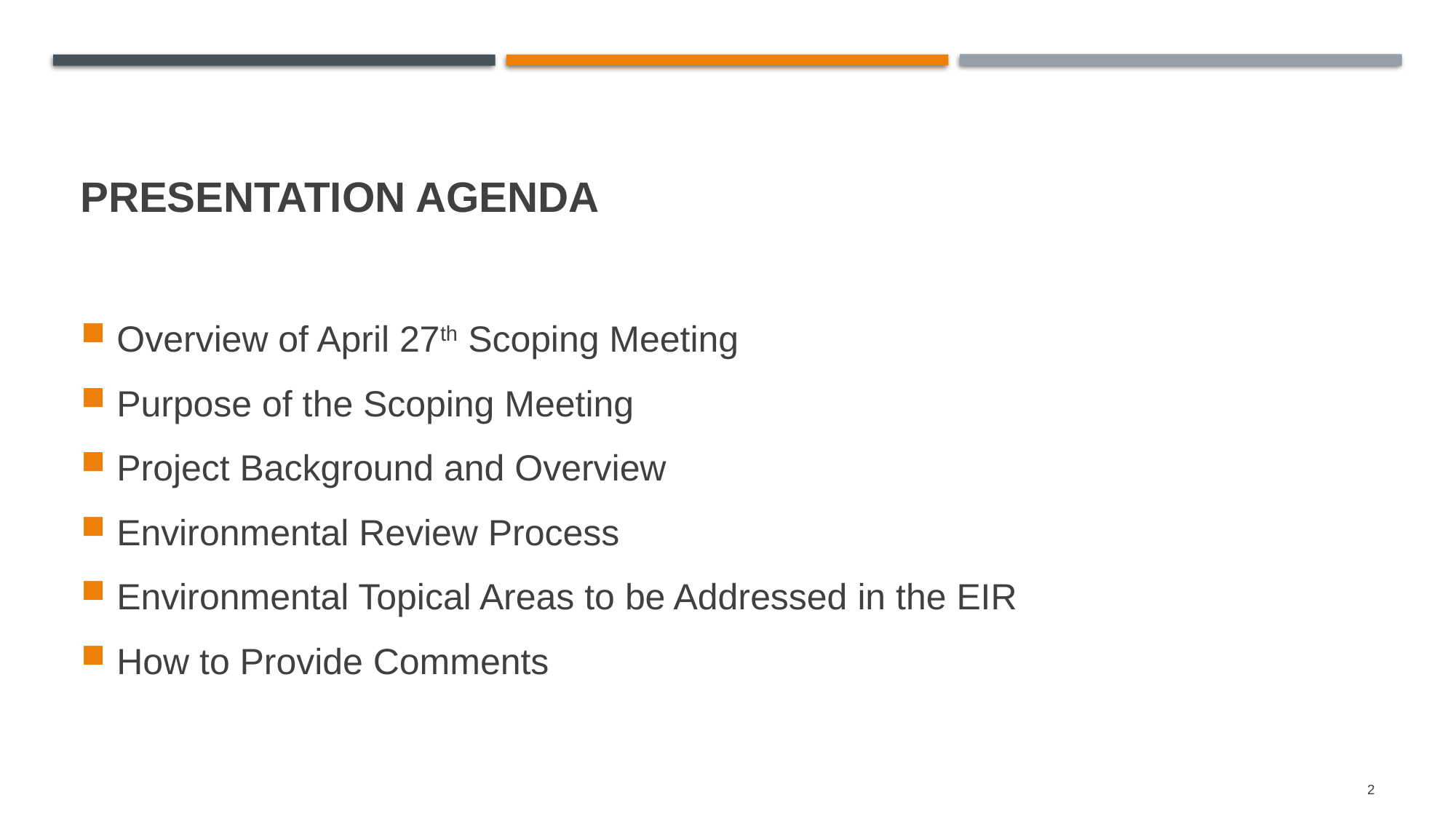

# Presentation Agenda
Overview of April 27th Scoping Meeting
Purpose of the Scoping Meeting
Project Background and Overview
Environmental Review Process
Environmental Topical Areas to be Addressed in the EIR
How to Provide Comments
2